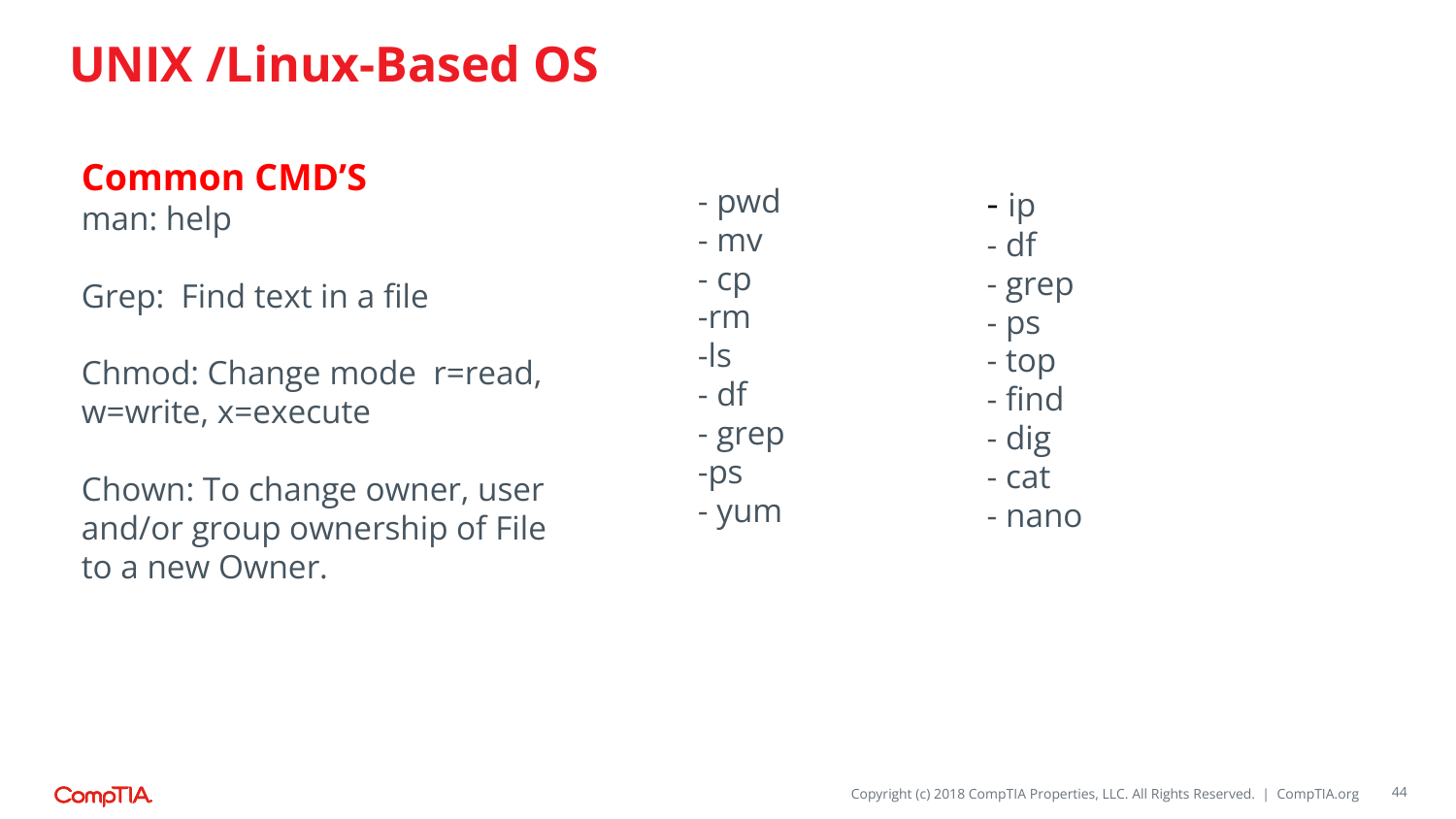

# UNIX /Linux-Based OS
Common CMD’S
man: help

Grep:  Find text in a file

Chmod: Change mode  r=read, w=write, x=execute

Chown: To change owner, user and/or group ownership of File to a new Owner.

- pwd
- mv
- cp
-rm
-ls
- df
- grep
-ps
- yum

- ip
- df
- grep
- ps
- top
- find
- dig
- cat
- nano
44